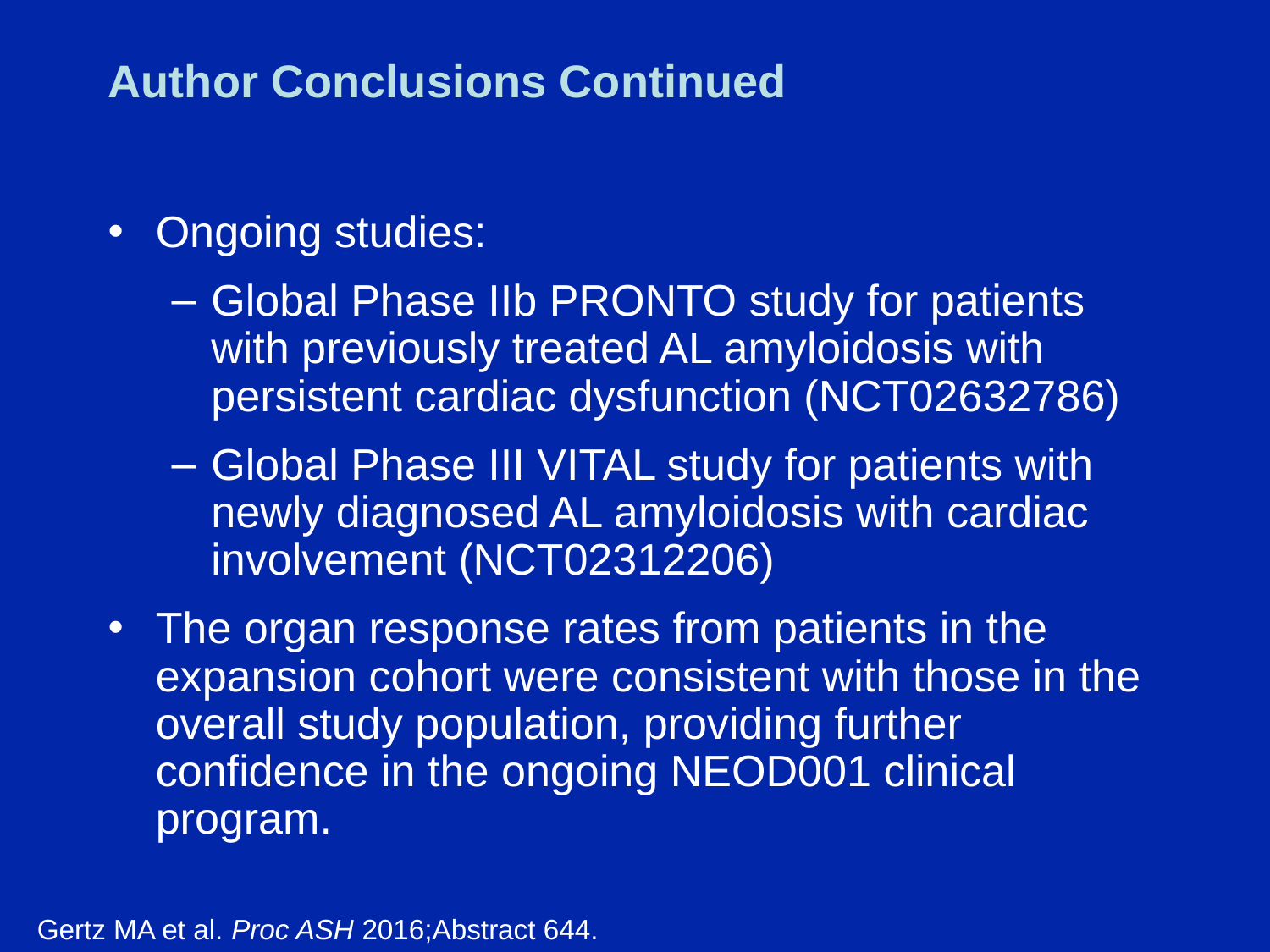

# Author Conclusions Continued
Ongoing studies:
Global Phase IIb PRONTO study for patients with previously treated AL amyloidosis with persistent cardiac dysfunction (NCT02632786)
Global Phase III VITAL study for patients with newly diagnosed AL amyloidosis with cardiac involvement (NCT02312206)
The organ response rates from patients in the expansion cohort were consistent with those in the overall study population, providing further confidence in the ongoing NEOD001 clinical program.
Gertz MA et al. Proc ASH 2016;Abstract 644.